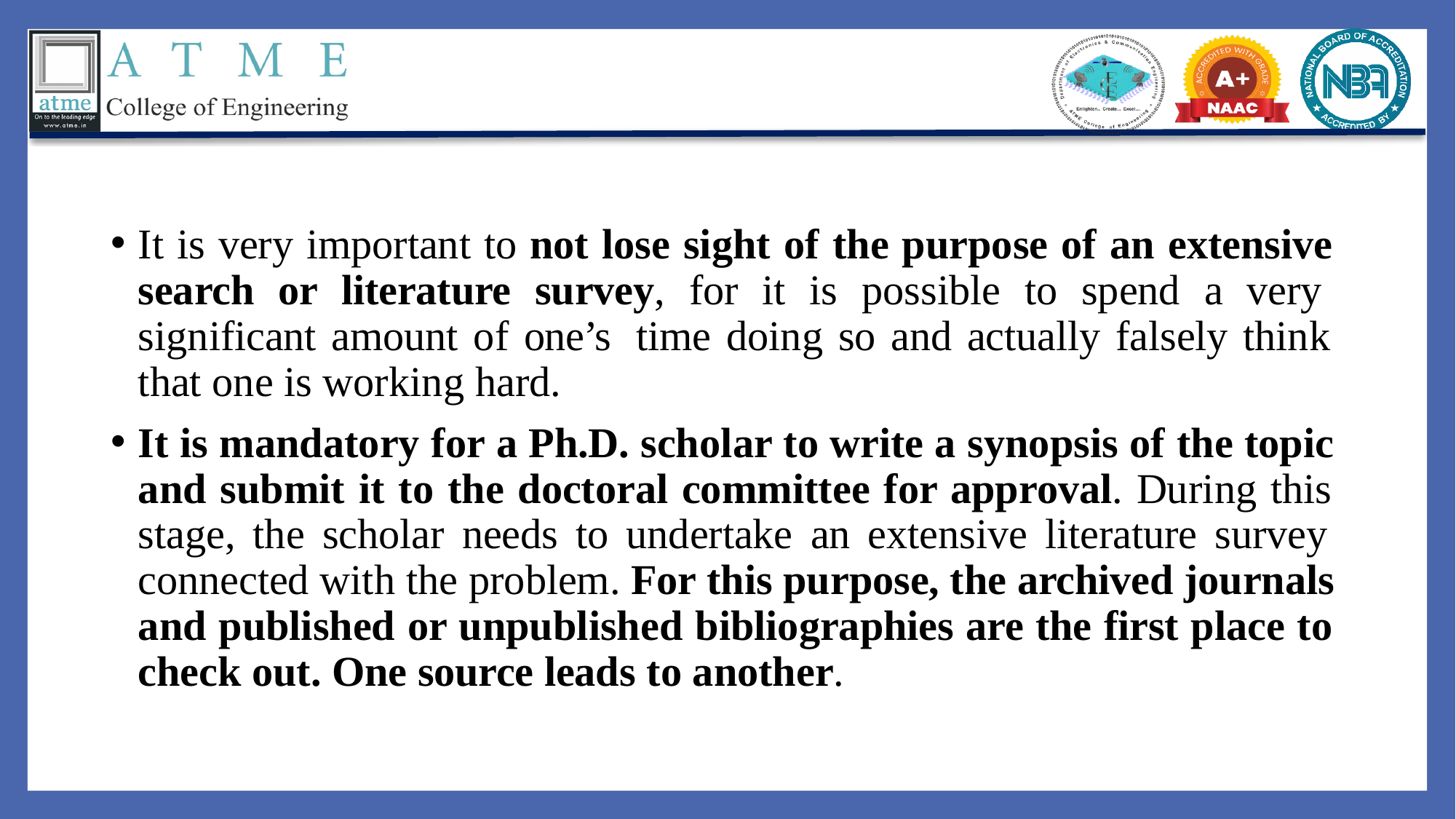

It is very important to not lose sight of the purpose of an extensive  search or literature survey, for it is possible to spend a very  significant amount of one’s time doing so and actually falsely think  that one is working hard.
It is mandatory for a Ph.D. scholar to write a synopsis of the topic  and submit it to the doctoral committee for approval. During this  stage, the scholar needs to undertake an extensive literature survey  connected with the problem. For this purpose, the archived journals  and published or unpublished bibliographies are the first place to  check out. One source leads to another.